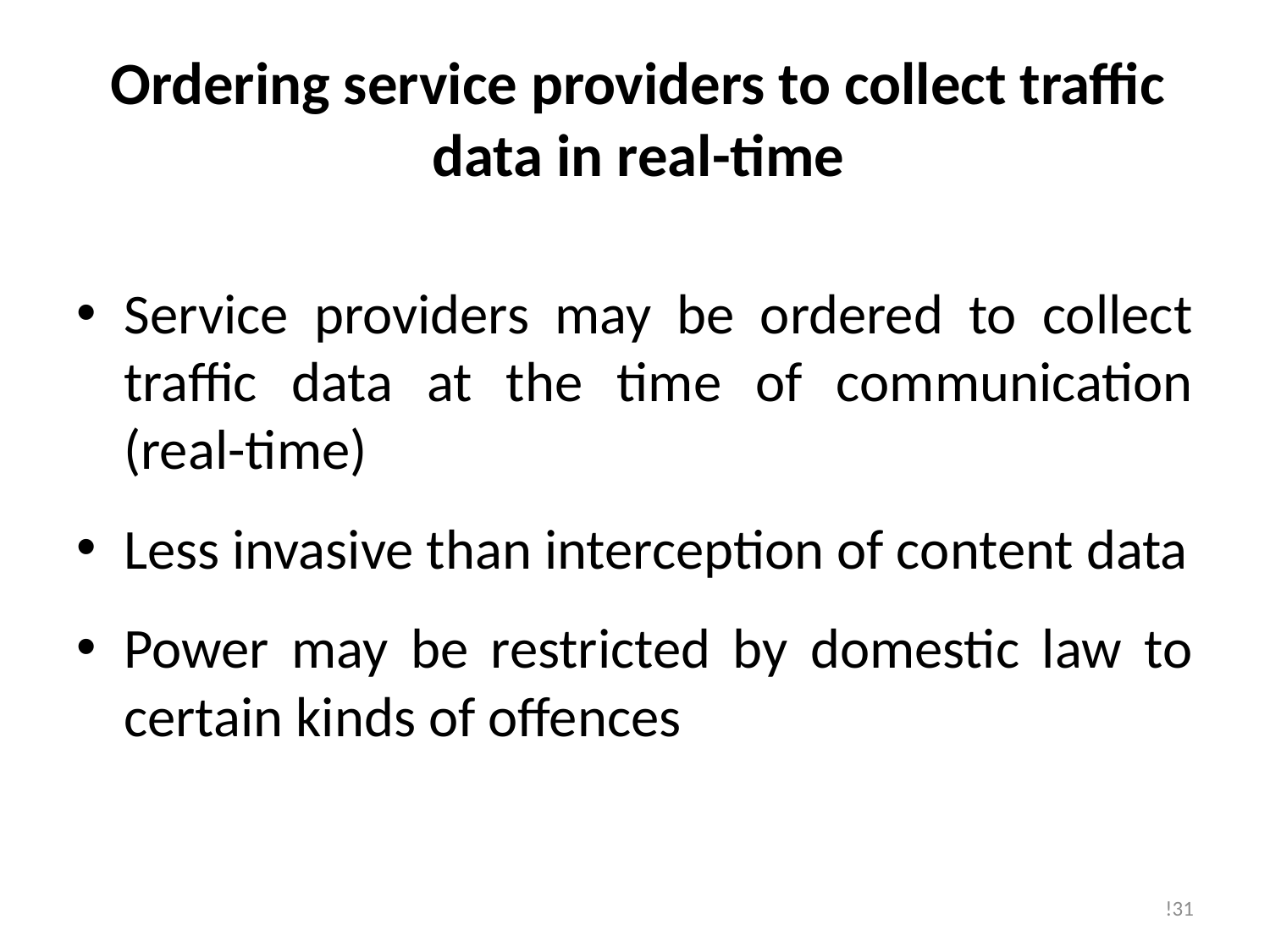

# Ordering service providers to collect traffic data in real-time
Service providers may be ordered to collect traffic data at the time of communication (real-time)
Less invasive than interception of content data
Power may be restricted by domestic law to certain kinds of offences
!31